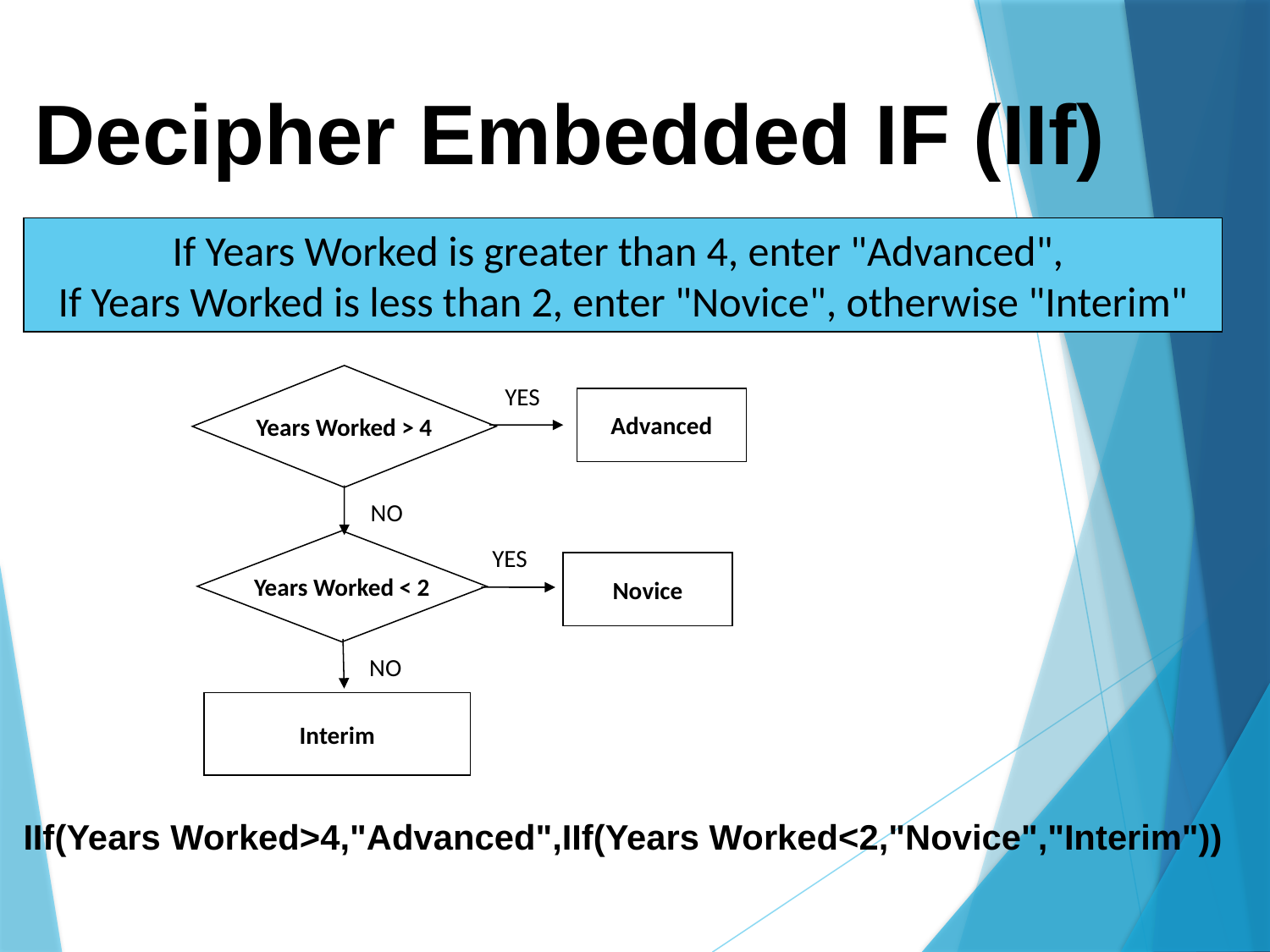

Decipher Embedded IF (IIf)
If Years Worked is greater than 4, enter "Advanced",
If Years Worked is less than 2, enter "Novice", otherwise "Interim"
Years Worked > 4
YES
Advanced

NO
Years Worked < 2
YES
Novice

NO

Interim

IIf(Years Worked>4,"Advanced",IIf(Years Worked<2,"Novice","Interim"))